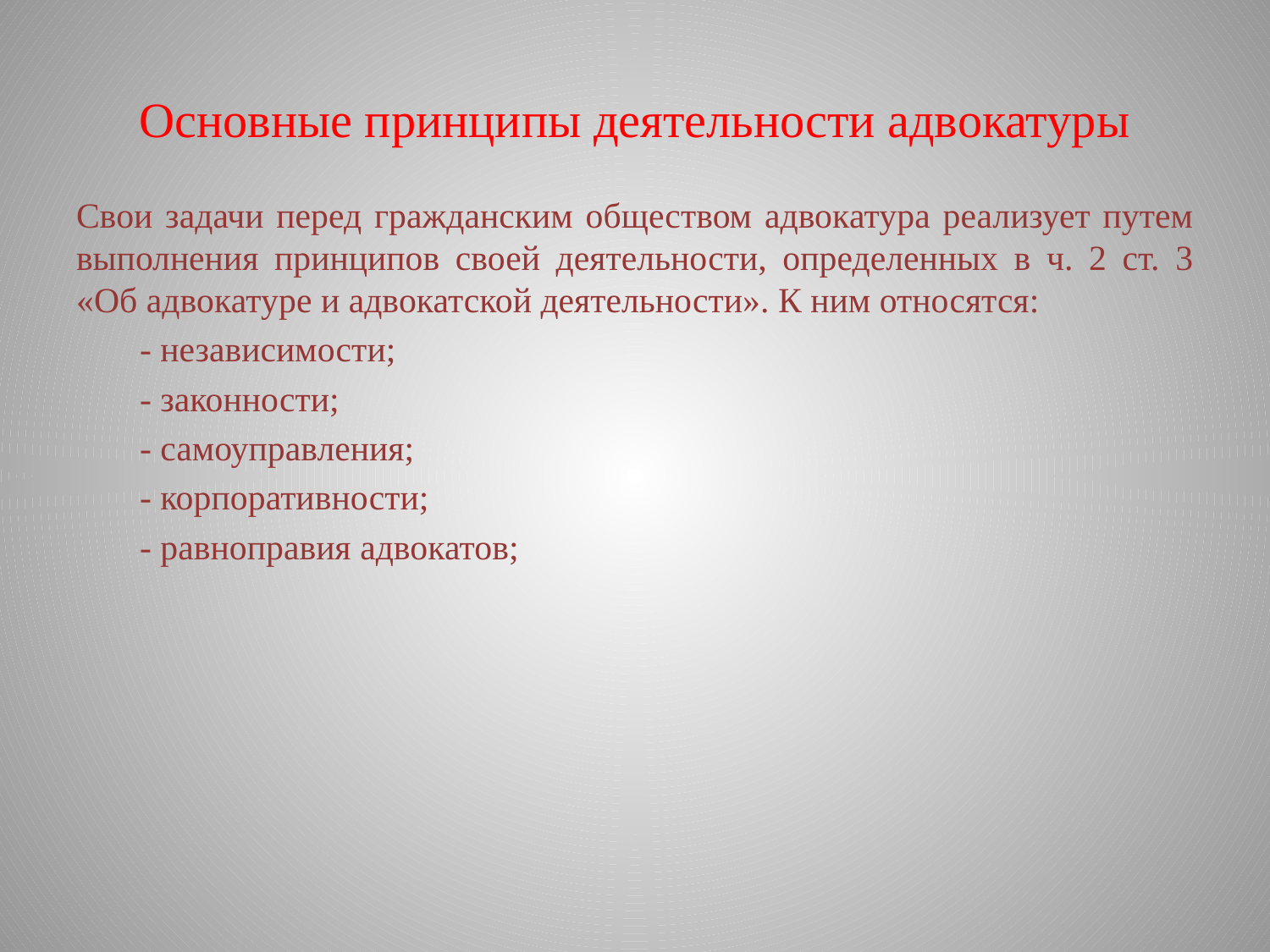

# Основные принципы деятельности адвокатуры
Свои задачи перед гражданским обществом адвокатура реализует путем выполнения принципов своей деятельности, определенных в ч. 2 ст. 3 «Об адвокатуре и адвокатской деятельности». К ним относятся:
- независимости;
- законности;
- самоуправления;
- корпоративности;
- равноправия адвокатов;